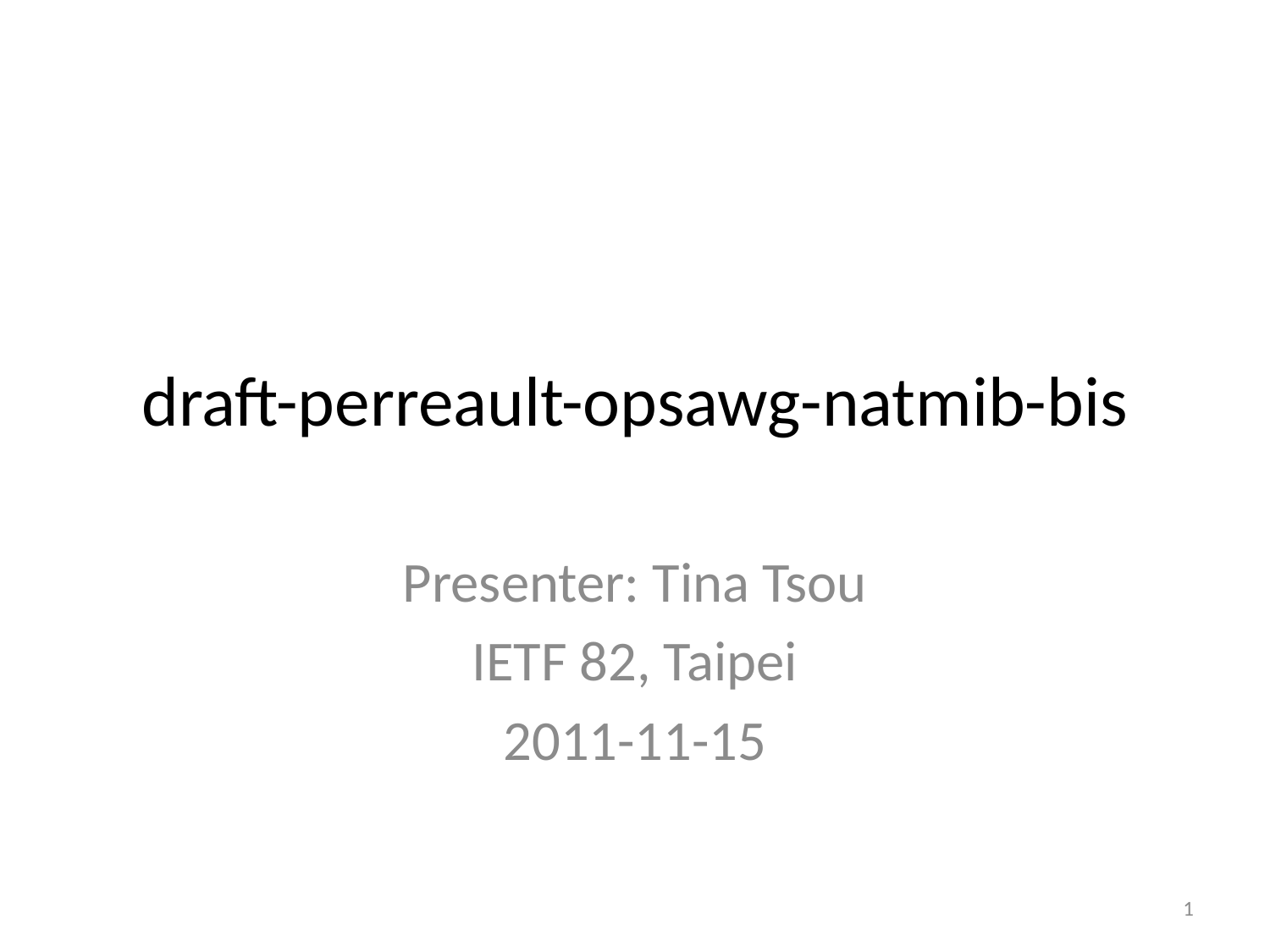

# draft-perreault-opsawg-natmib-bis
Presenter: Tina Tsou
IETF 82, Taipei
2011-11-15
1